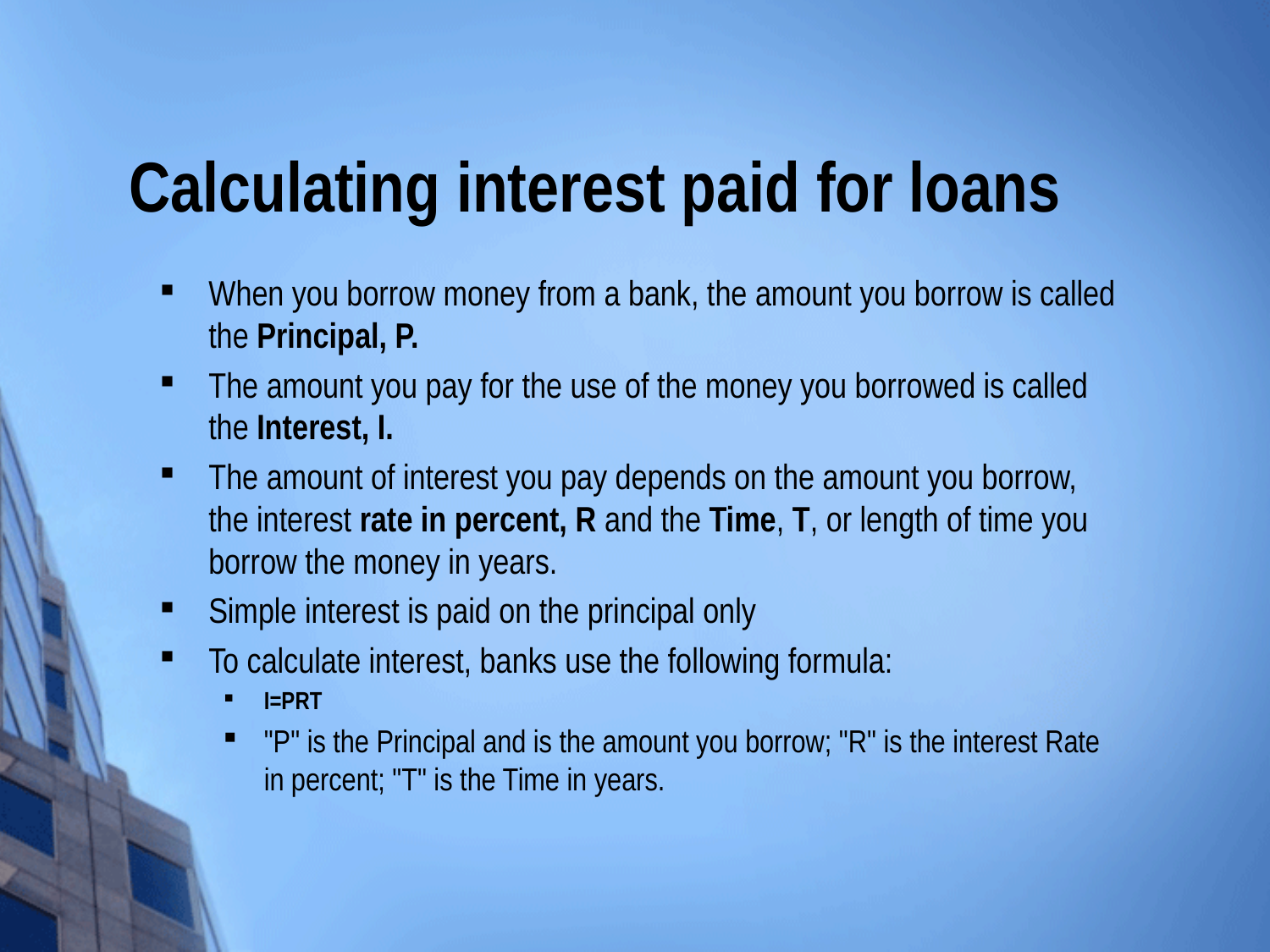

# Calculating interest paid for loans
When you borrow money from a bank, the amount you borrow is called the Principal, P.
The amount you pay for the use of the money you borrowed is called the Interest, I.
The amount of interest you pay depends on the amount you borrow, the interest rate in percent, R and the Time, T, or length of time you borrow the money in years.
Simple interest is paid on the principal only
To calculate interest, banks use the following formula:
I=PRT
"P" is the Principal and is the amount you borrow; "R" is the interest Rate in percent; "T" is the Time in years.